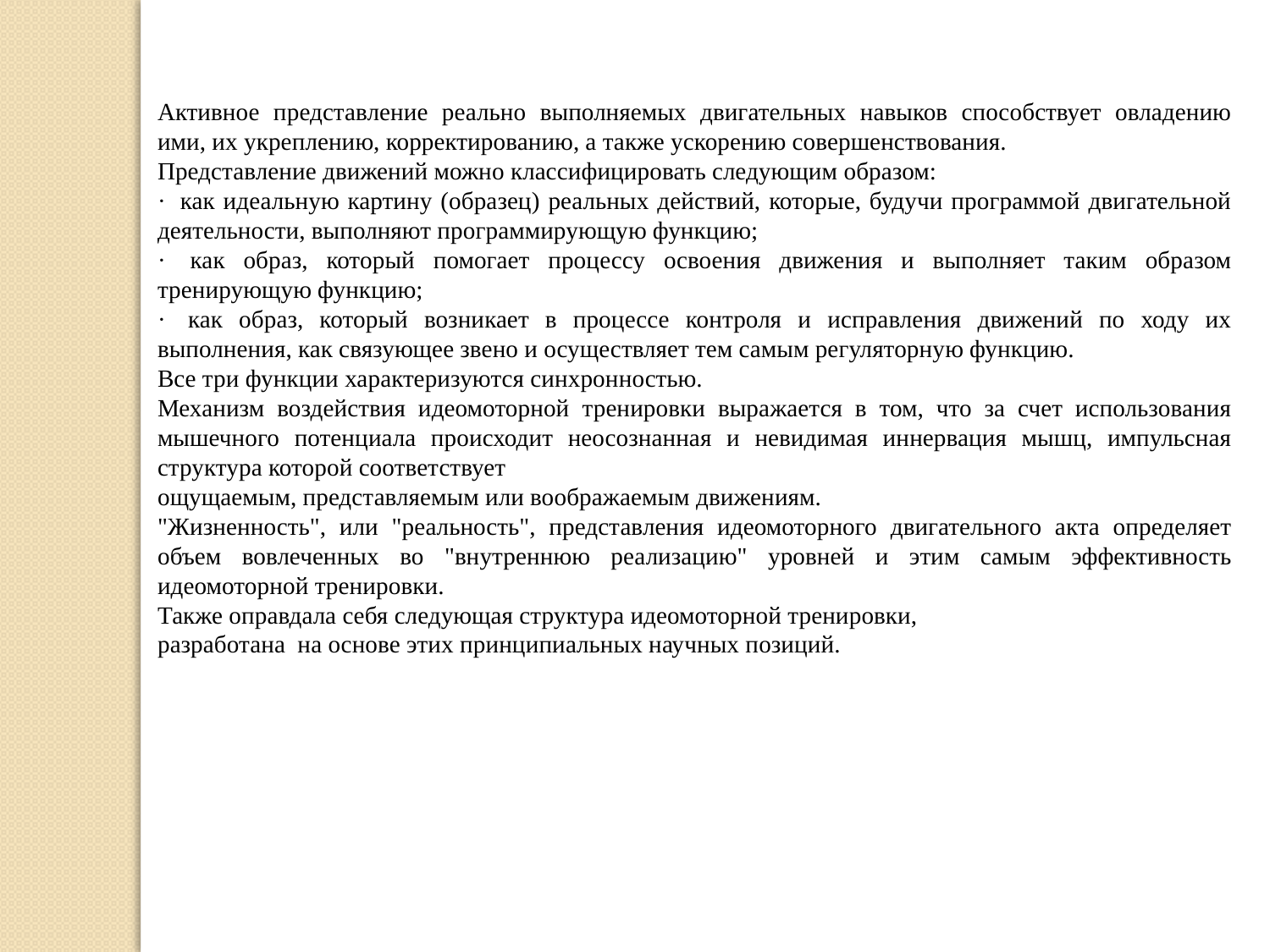

Активное представление реально выполняемых двигательных навыков способствует овладению ими, их укреплению, корректированию, а также ускорению совершенствования.
Представление движений можно классифицировать следующим образом:
·  как идеальную картину (образец) реальных действий, которые, будучи программой двигательной деятельности, выполняют программирующую функцию;
·  как образ, который помогает процессу освоения движения и выполняет таким образом тренирующую функцию;
·  как образ, который возникает в процессе контроля и исправления движений по ходу их выполнения, как связующее звено и осуществляет тем самым регуляторную функцию.
Все три функции характеризуются синхронностью.
Механизм воздействия идеомоторной тренировки выражается в том, что за счет использования мышечного потенциала происходит неосознанная и невидимая иннервация мышц, импульсная структура которой соответствует
ощущаемым, представляемым или воображаемым движениям.
"Жизненность", или "реальность", представления идеомоторного двигательного акта определяет объем вовлеченных во "внутреннюю реализацию" уровней и этим самым эффективность идеомоторной тренировки.
Также оправдала себя следующая структура идеомоторной тренировки,
разработана  на основе этих принципиальных научных позиций.